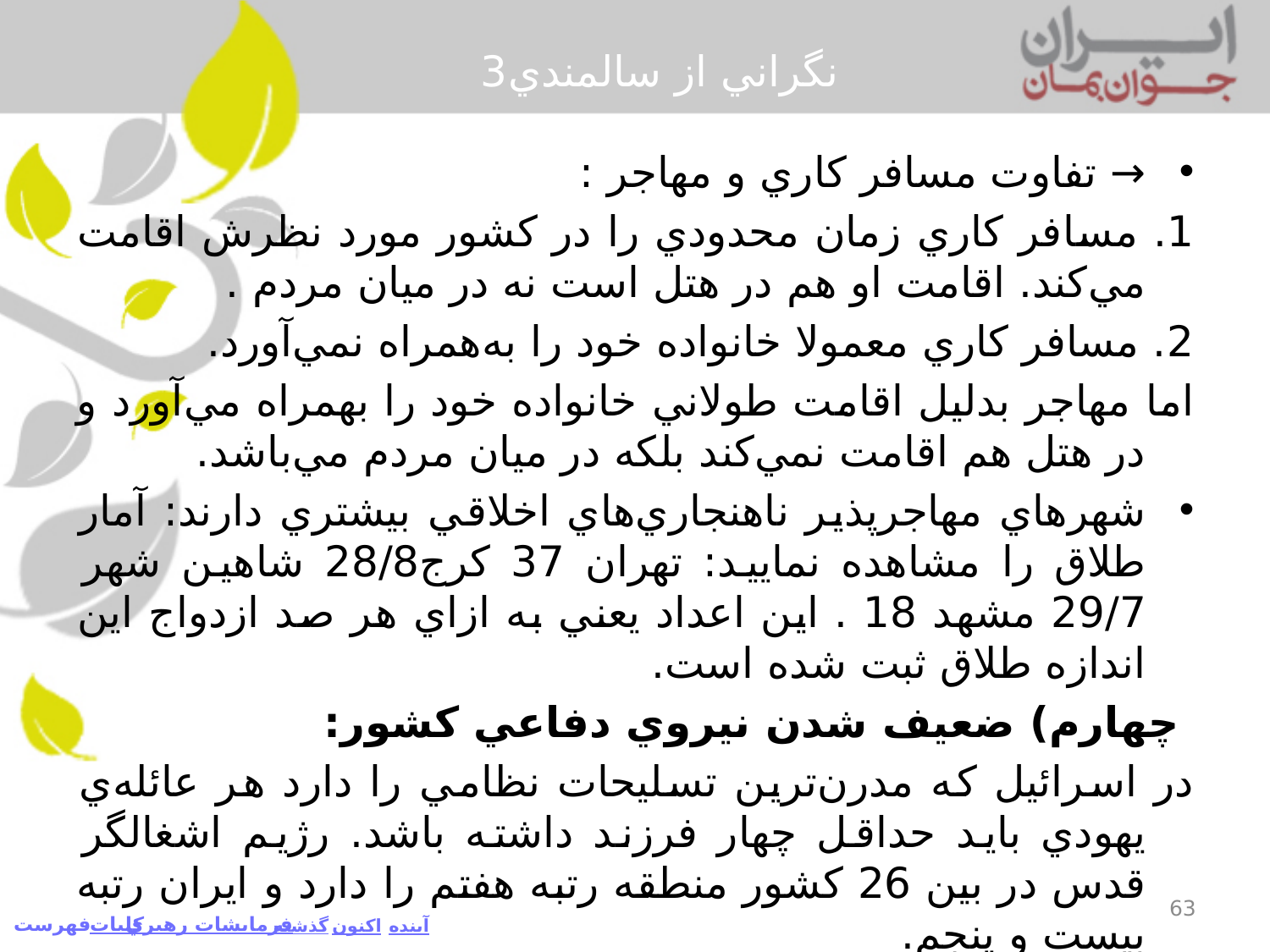

# نگراني از سالمندي3
→ تفاوت مسافر كاري و مهاجر :
	1. مسافر كاري زمان محدودي را در كشور مورد نظرش اقامت مي‌كند. اقامت او هم در هتل است نه در ميان مردم .
	2. مسافر كاري معمولا خانواده خود را به‌همراه نمي‌آورد.
	اما مهاجر بدليل اقامت طولاني خانواده خود را بهمراه مي‌آورد و در هتل هم اقامت نمي‌كند بلكه در ميان مردم مي‌باشد.
شهرهاي مهاجرپذير ناهنجاري‌هاي اخلاقي بيشتري دارند: آمار طلاق را مشاهده نماييد: تهران 37 كرج28/8 شاهين شهر 29/7 مشهد 18 . اين اعداد يعني به ازاي هر صد ازدواج اين اندازه طلاق ثبت شده است.
 چهارم) ضعيف شدن نيروي دفاعي كشور:
	در اسرائيل كه مدرن‌ترين تسليحات نظامي را دارد هر عائله‌ي يهودي بايد حداقل چهار فرزند داشته باشد. رژيم اشغالگر قدس در بين 26 كشور منطقه رتبه هفتم را دارد و ايران رتبه بيست و پنجم.
63